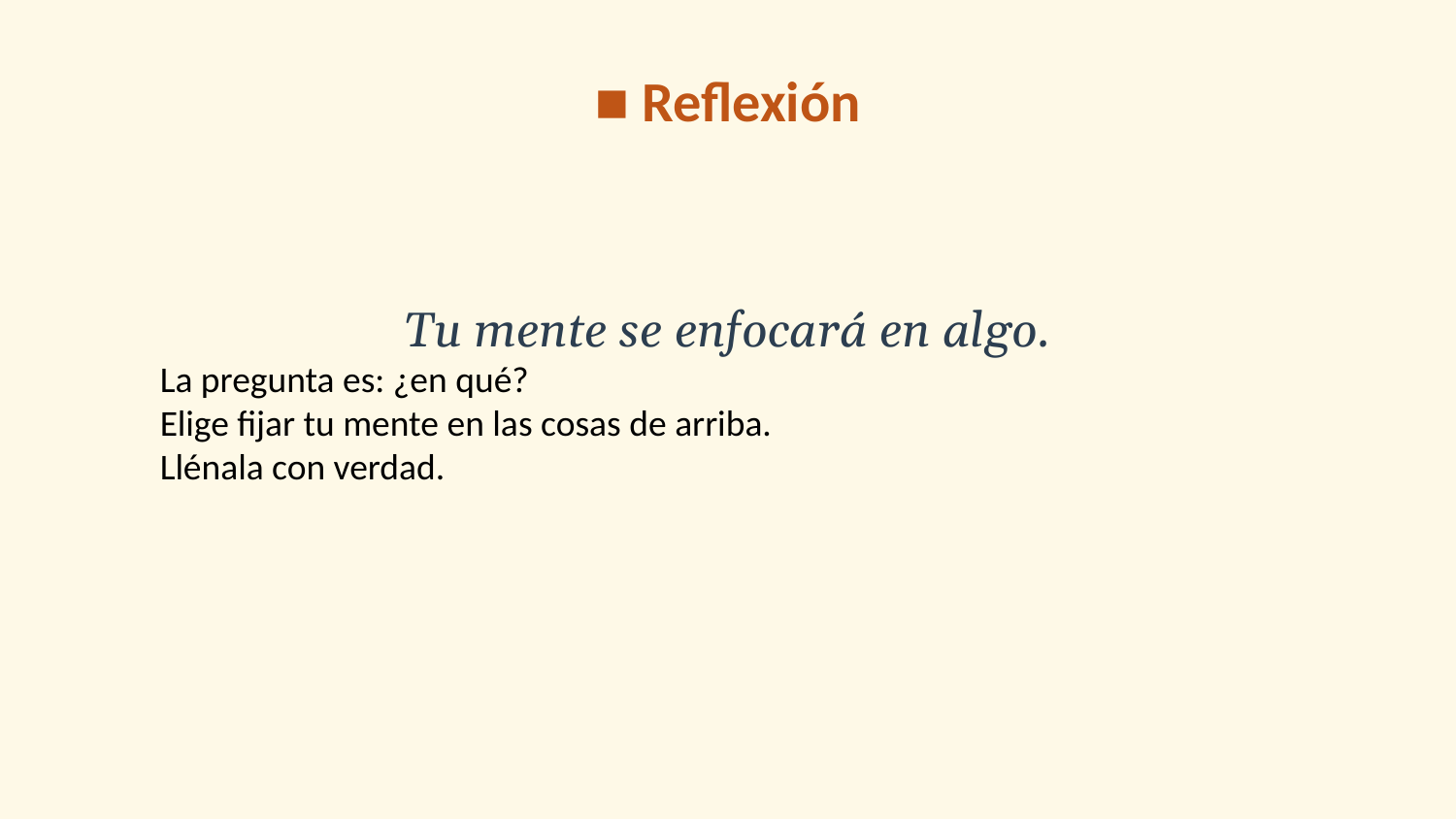

■ Reflexión
Tu mente se enfocará en algo.
La pregunta es: ¿en qué?
Elige fijar tu mente en las cosas de arriba.
Llénala con verdad.